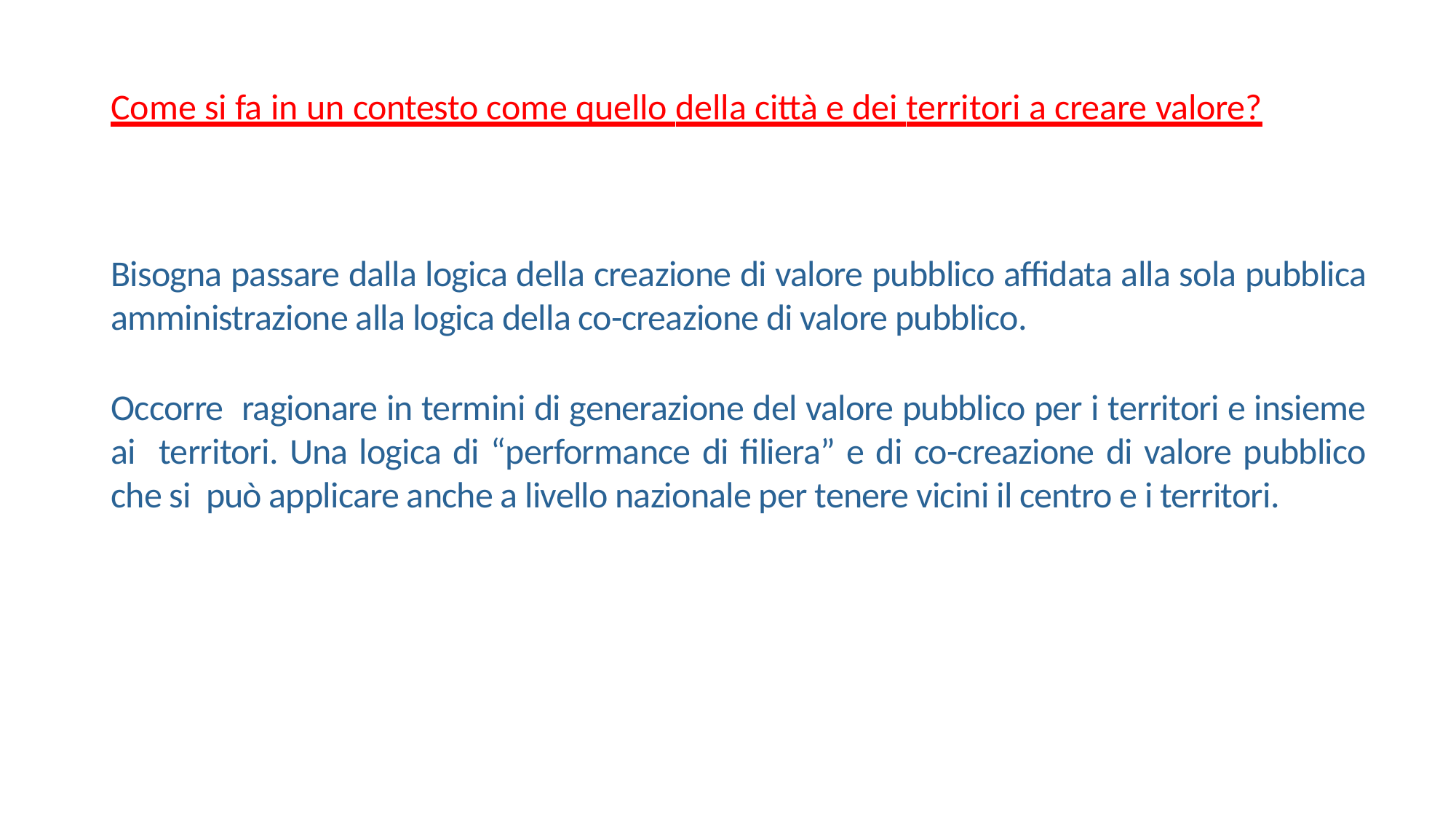

# Come si fa in un contesto come quello della città e dei territori a creare valore?
Bisogna passare dalla logica della creazione di valore pubblico affidata alla sola pubblica amministrazione alla logica della co-creazione di valore pubblico.

Occorre  ragionare in termini di generazione del valore pubblico per i territori e insieme ai  territori. Una logica di “performance di filiera” e di co-creazione di valore pubblico che si  può applicare anche a livello nazionale per tenere vicini il centro e i territori.